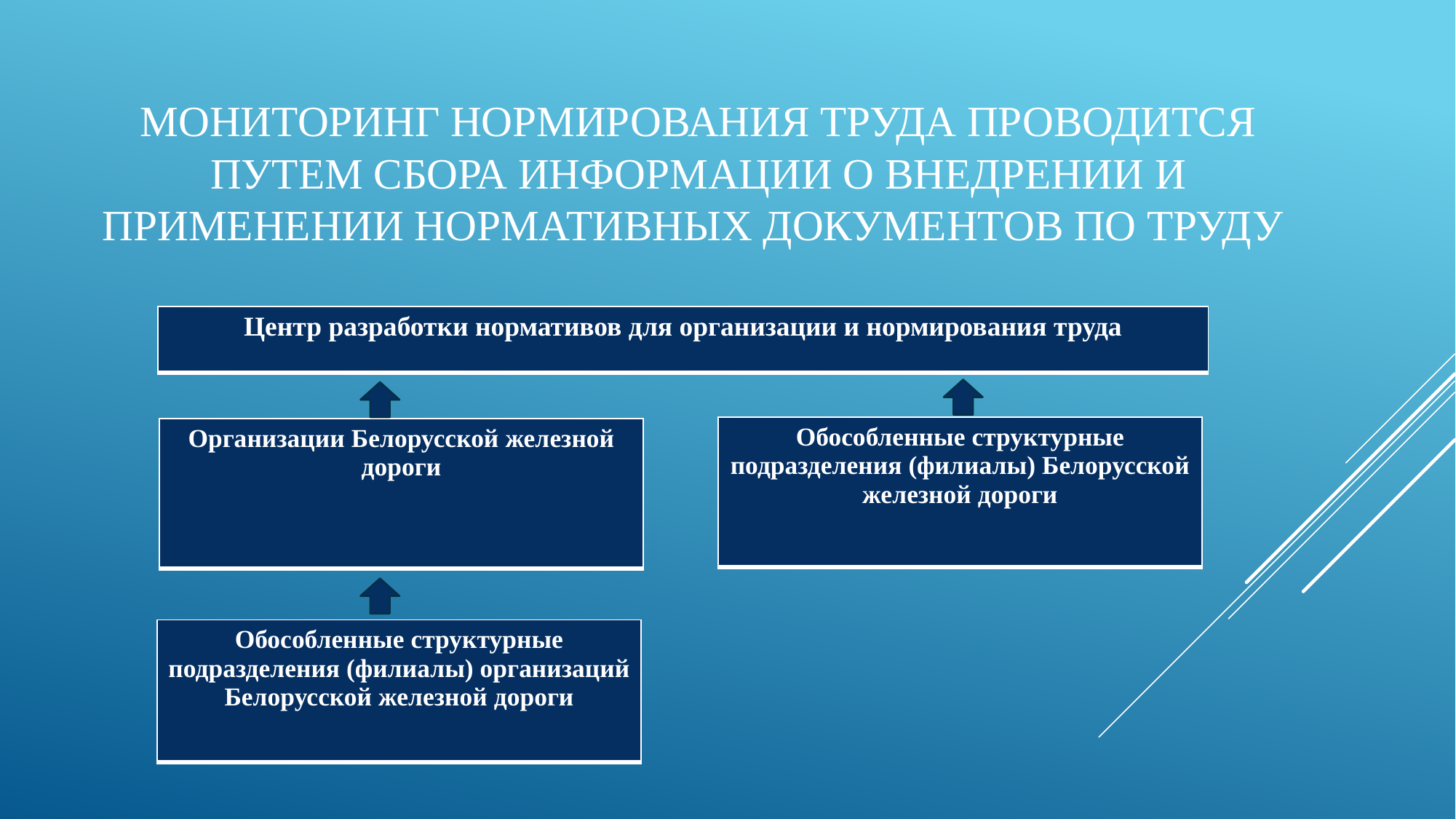

# Мониторинг нормирования труда проводится путем сбора информации о внедрении и применении нормативных документов по труду

| Центр разработки нормативов для организации и нормирования труда |
| --- |

| Обособленные структурные подразделения (филиалы) Белорусской железной дороги |
| --- |
| Организации Белорусской железной дороги |
| --- |

| Обособленные структурные подразделения (филиалы) организаций Белорусской железной дороги |
| --- |